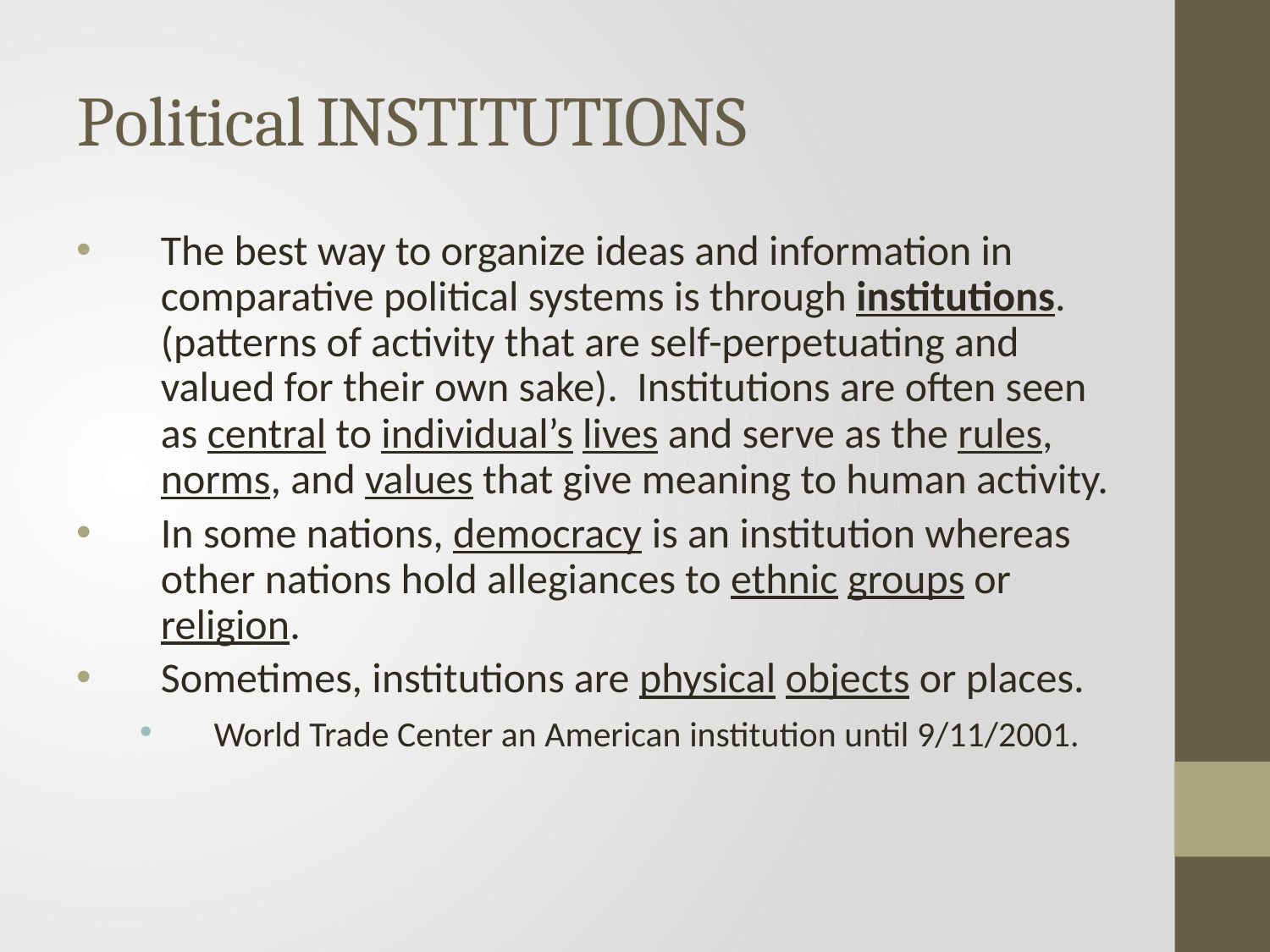

# Political INSTITUTIONS
The best way to organize ideas and information in comparative political systems is through institutions.  (patterns of activity that are self-perpetuating and valued for their own sake).  Institutions are often seen as central to individual’s lives and serve as the rules, norms, and values that give meaning to human activity.
In some nations, democracy is an institution whereas other nations hold allegiances to ethnic groups or religion.
Sometimes, institutions are physical objects or places.
World Trade Center an American institution until 9/11/2001.